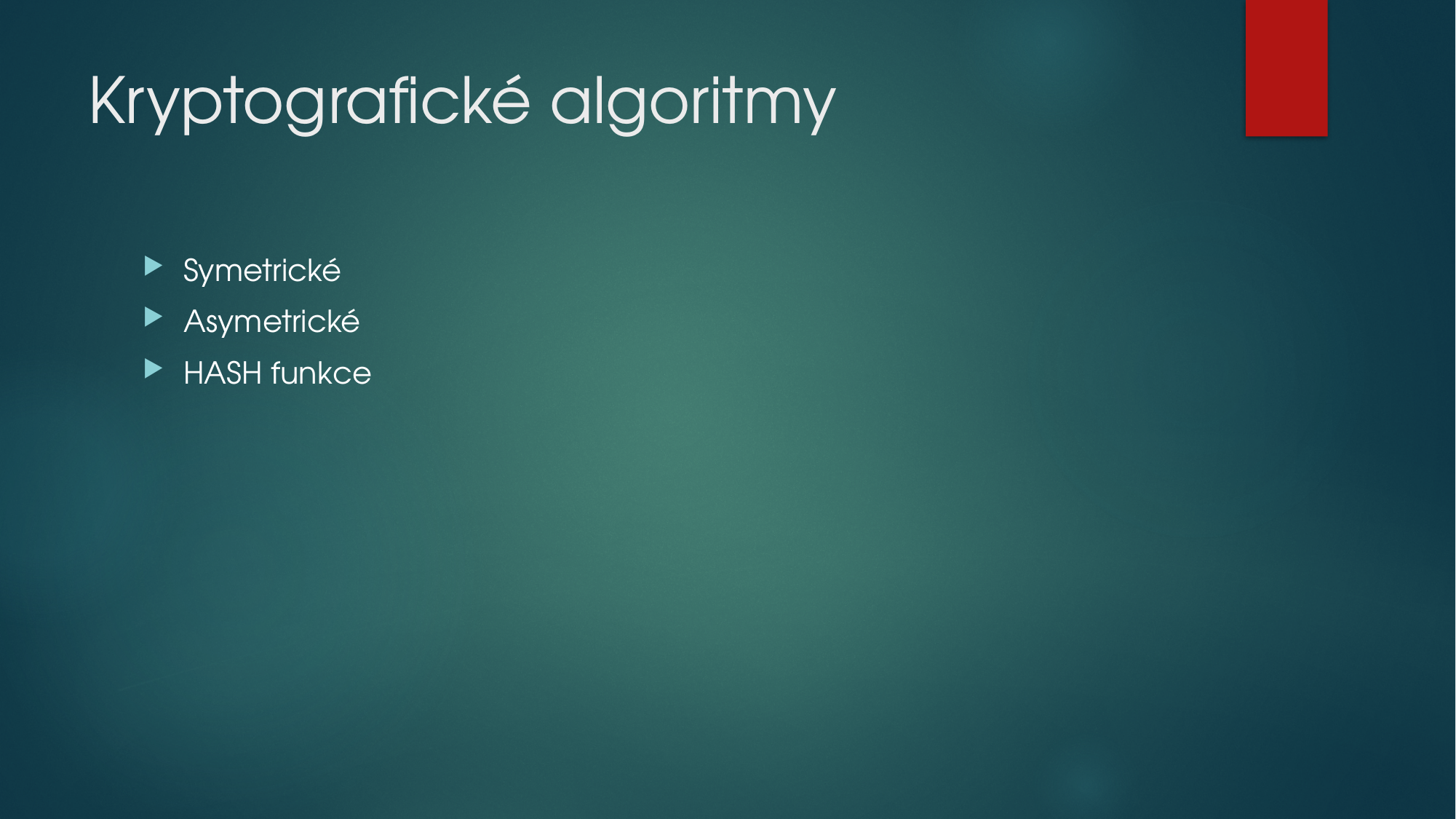

# Kryptografické algoritmy
Symetrické
Asymetrické
HASH funkce